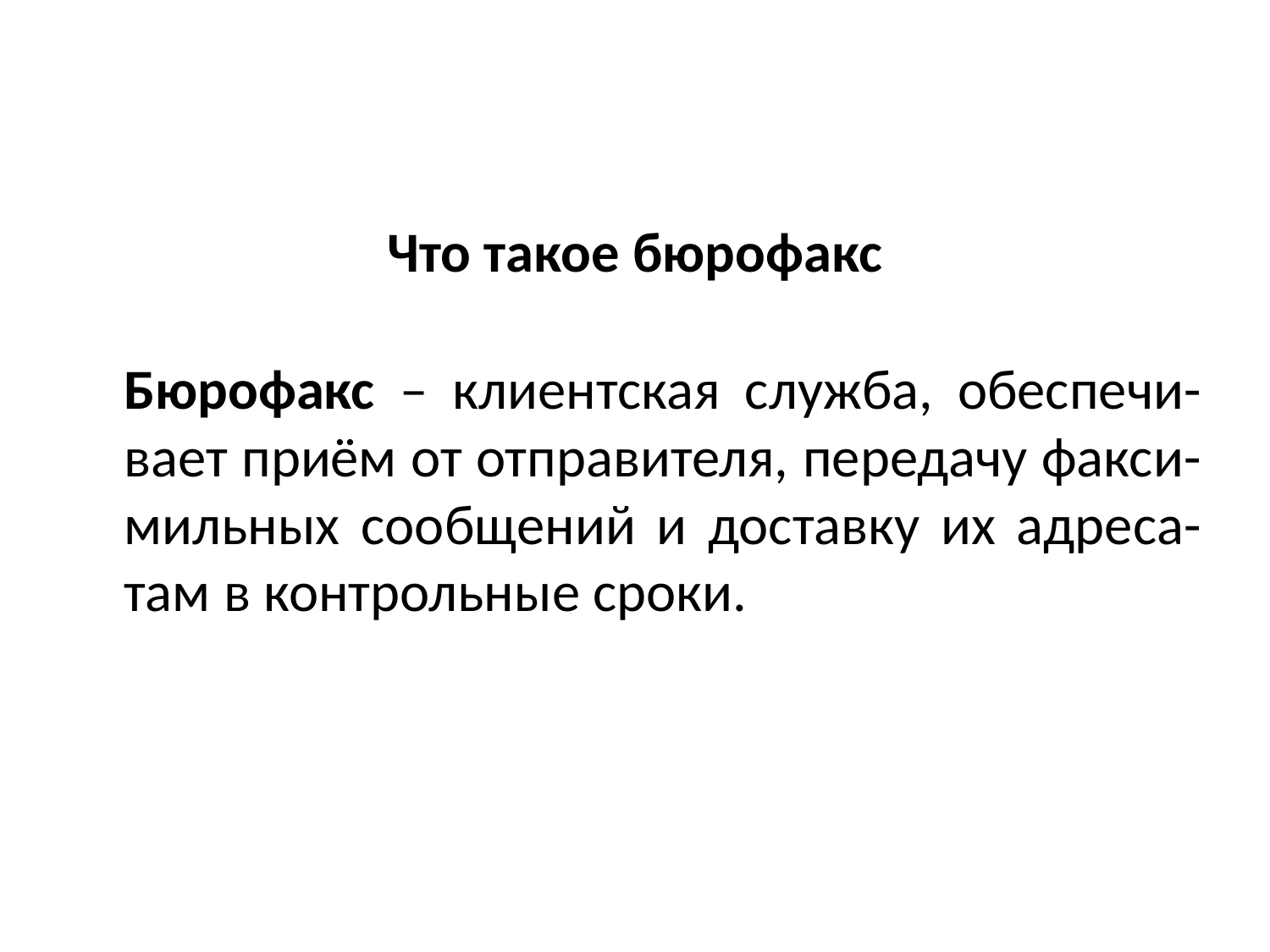

# Что такое бюрофакс
	Бюрофакс – клиентская служба, обеспечи- вает приём от отправителя, передачу факси- мильных сообщений и доставку их адреса- там в контрольные сроки.